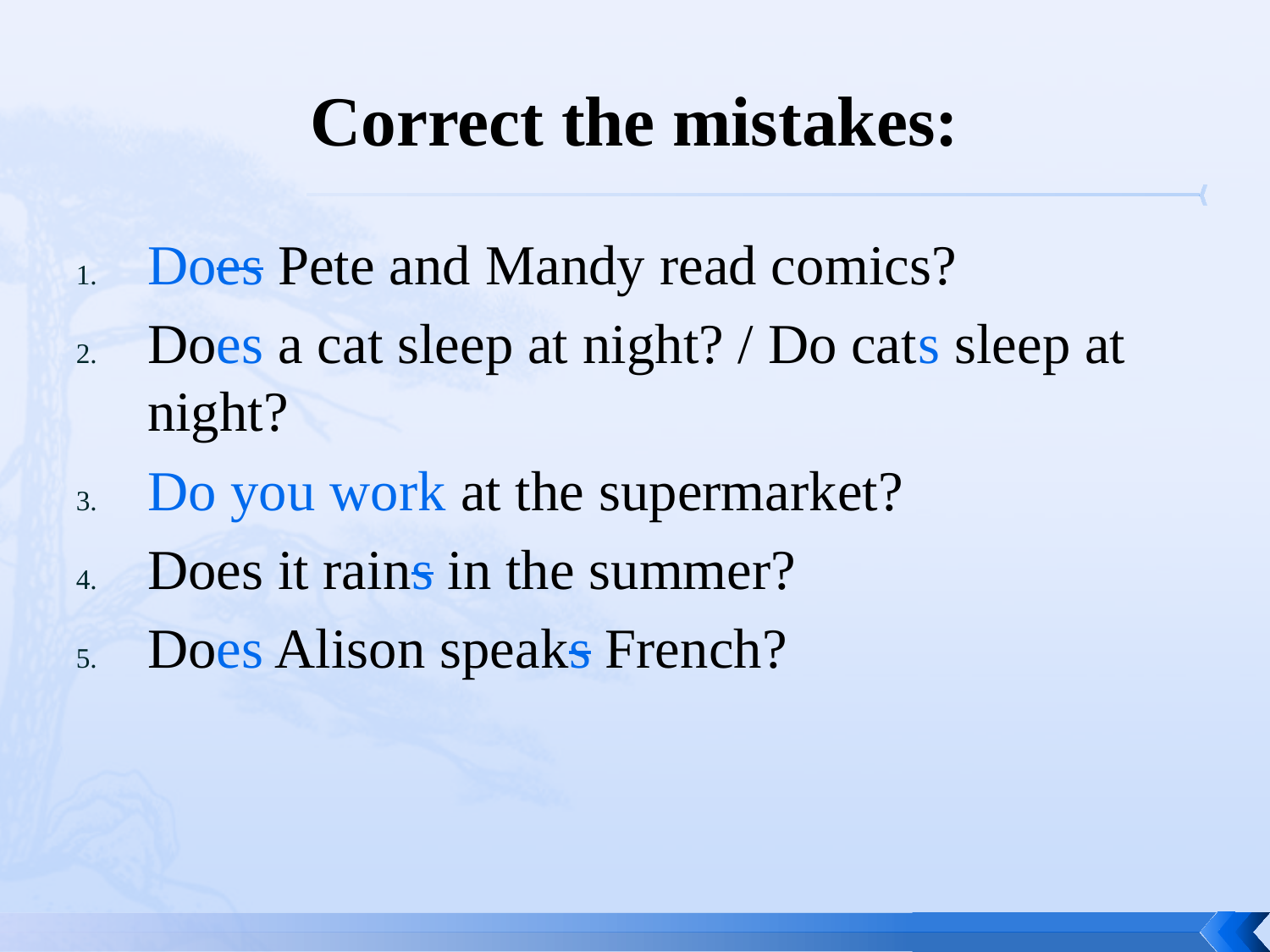

# Correct the mistakes:
Does Pete and Mandy read comics?
Does a cat sleep at night? / Do cats sleep at night?
Do you work at the supermarket?
Does it rains in the summer?
Does Alison speaks French?